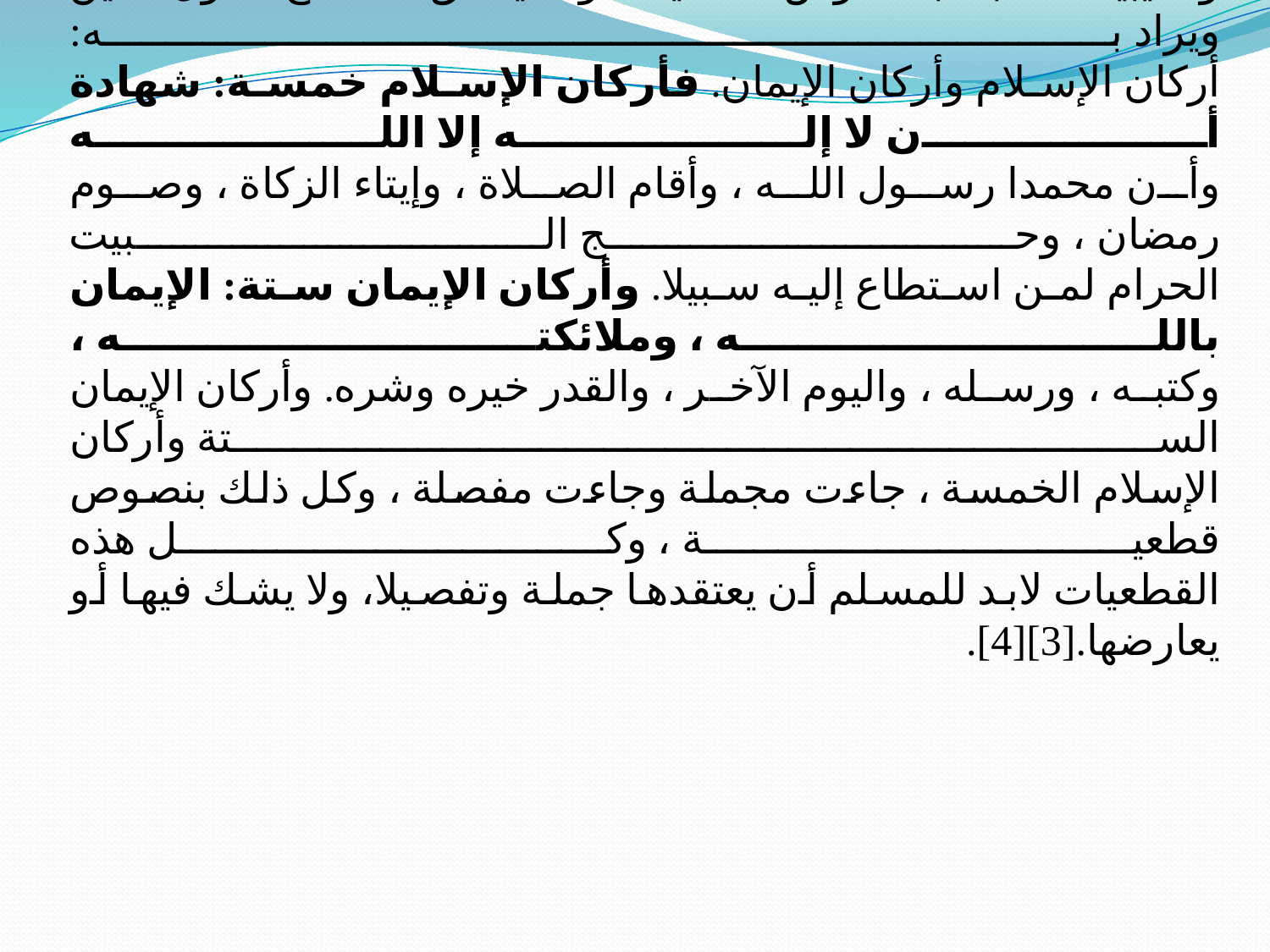

# وأصول الدين هي كل ما ثبت وصح من الدين، من الأمور الاعتقادية العلمية والعملية ، والغيبيات الثابتة بالنصوص الصحيحة. وقد يطلق مصطلح أصول الدين ويراد به: أركان الإسلام وأركان الإيمان. فأركان الإسلام خمسة: شهادة أن لا إله إلا الله وأن محمدا رسول الله ، وأقام الصلاة ، وإيتاء الزكاة ، وصوم رمضان ، وحج البيت الحرام لمن استطاع إليه سبيلا. وأركان الإيمان ستة: الإيمان بالله ، وملائكته ، وكتبه ، ورسله ، واليوم الآخر ، والقدر خيره وشره. وأركان الإيمان الستة وأركان الإسلام الخمسة ، جاءت مجملة وجاءت مفصلة ، وكل ذلك بنصوص قطعية ، وكل هذه القطعيات لابد للمسلم أن يعتقدها جملة وتفصيلا، ولا يشك فيها أو يعارضها.[3][4].